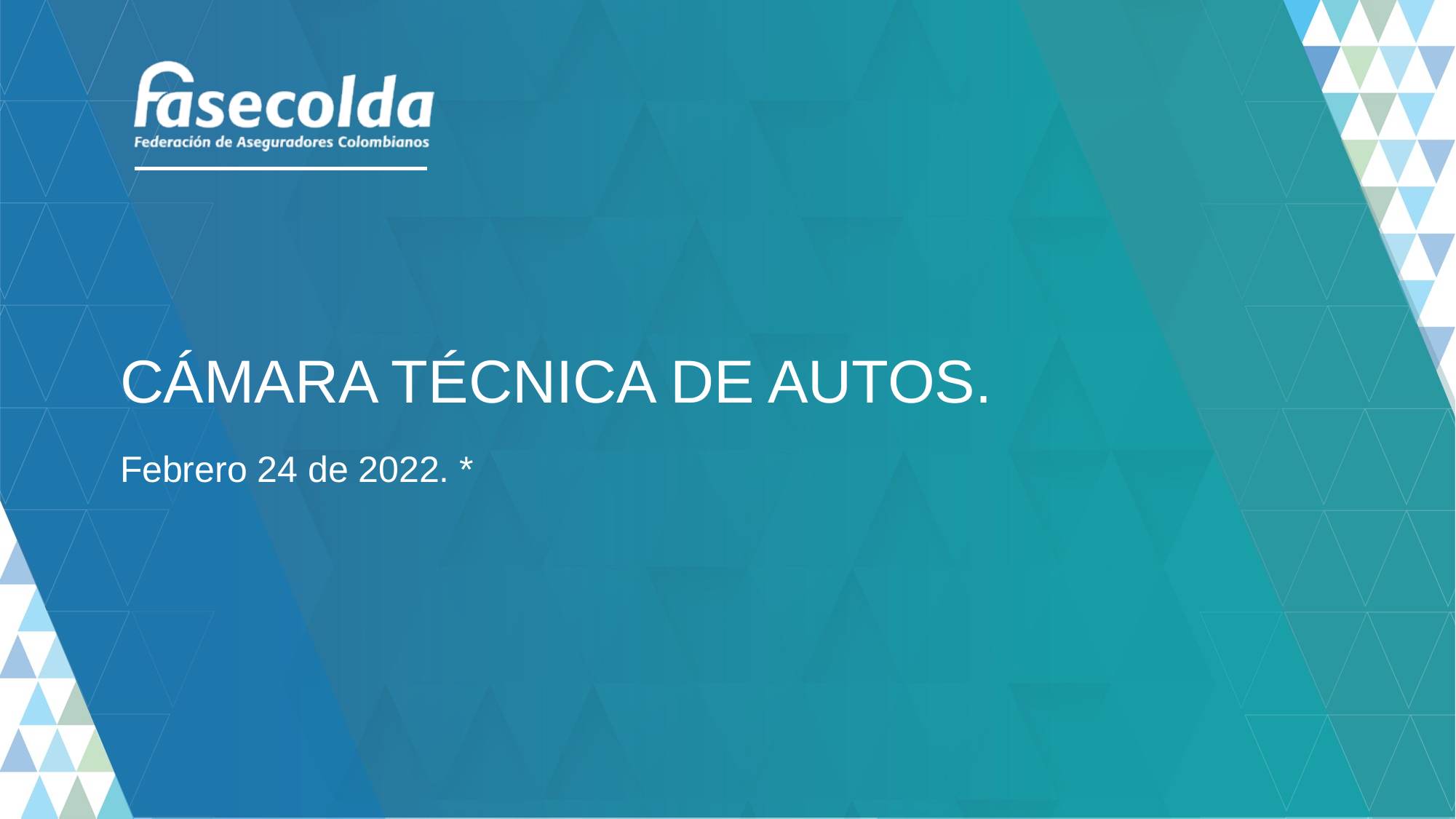

# CÁMARA TÉCNICA DE AUTOS.
Febrero 24 de 2022. *